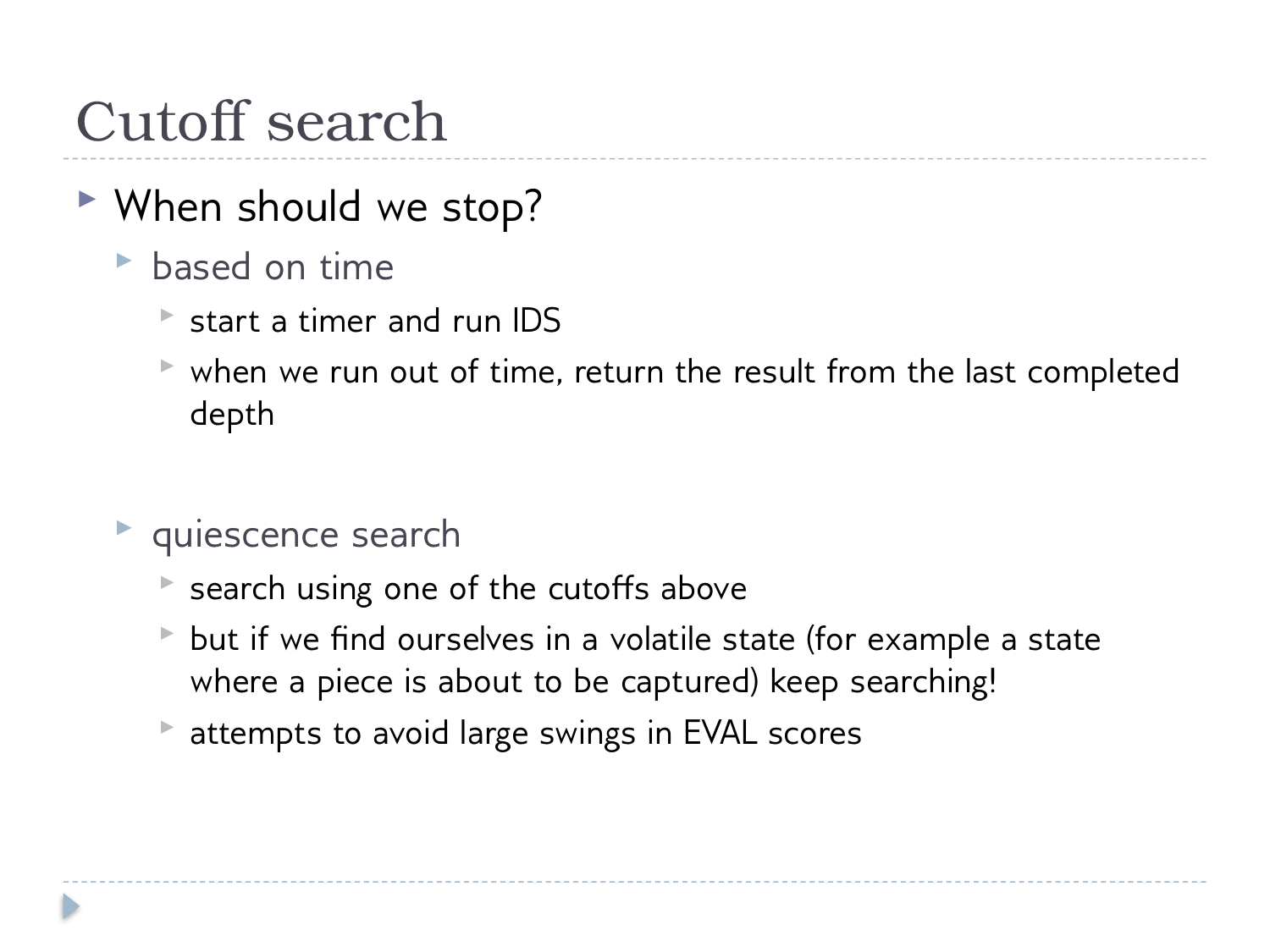

# Cutoff search
When should we stop?
based on time
start a timer and run IDS
when we run out of time, return the result from the last completed depth

quiescence search
search using one of the cutoffs above
but if we find ourselves in a volatile state (for example a state where a piece is about to be captured) keep searching!
attempts to avoid large swings in EVAL scores